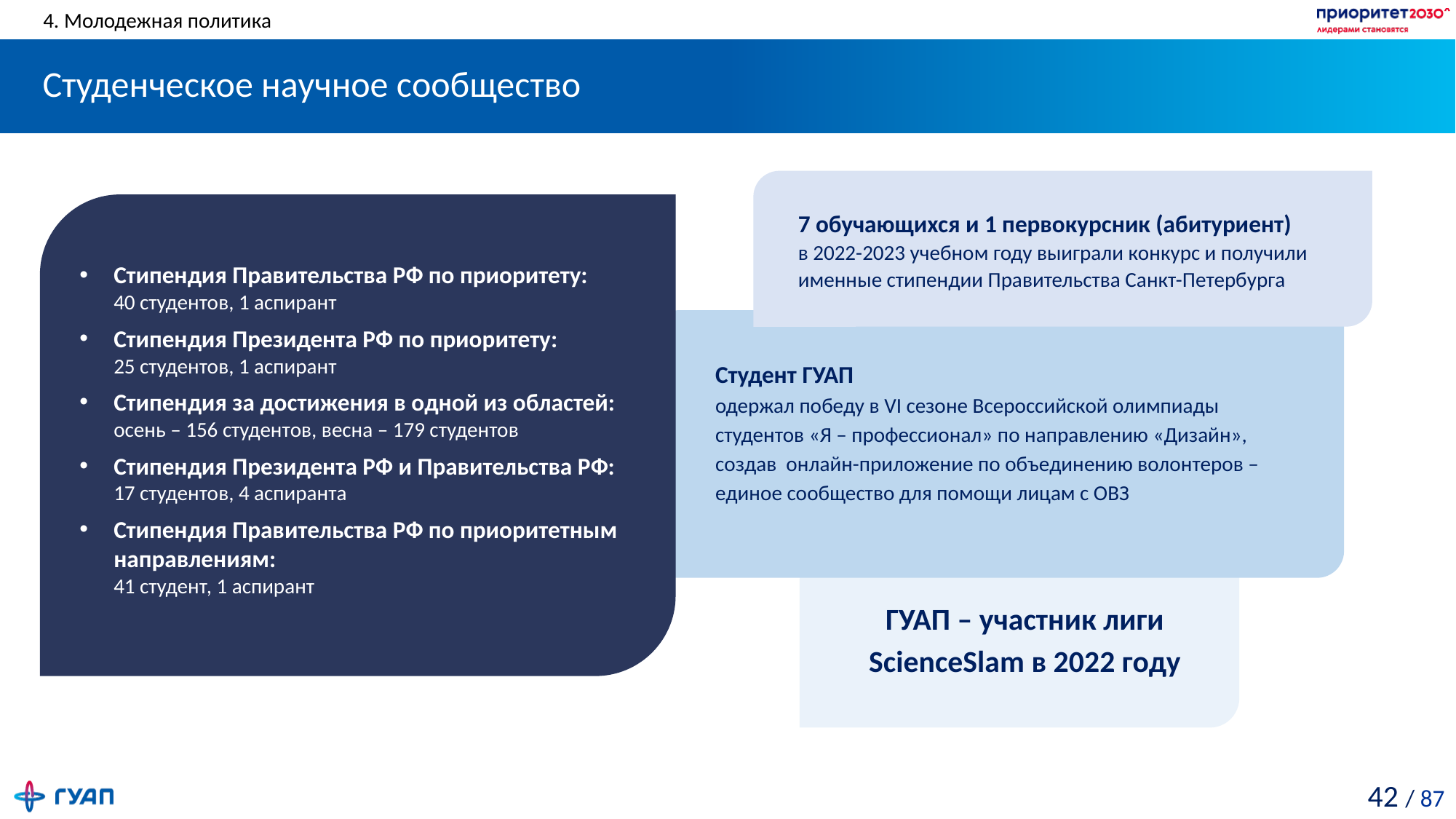

4. Молодежная политика
# Студенческое научное сообщество

Стипендия Правительства РФ по приоритету:
40 студентов, 1 аспирант
Стипендия Президента РФ по приоритету:
25 студентов, 1 аспирант
Стипендия за достижения в одной из областей:
осень – 156 студентов, весна – 179 студентов
Стипендия Президента РФ и Правительства РФ:
17 студентов, 4 аспиранта
Стипендия Правительства РФ по приоритетным направлениям:
41 студент, 1 аспирант
7 обучающихся и 1 первокурсник (абитуриент)
в 2022-2023 учебном году выиграли конкурс и получили именные стипендии Правительства Санкт-Петербурга

Студент ГУАП
одержал победу в VI сезоне Всероссийской олимпиады студентов «Я – профессионал» по направлению «Дизайн», создав  онлайн-приложение по объединению волонтеров – единое сообщество для помощи лицам с ОВЗ

ГУАП – участник лиги ScienceSlam в 2022 году